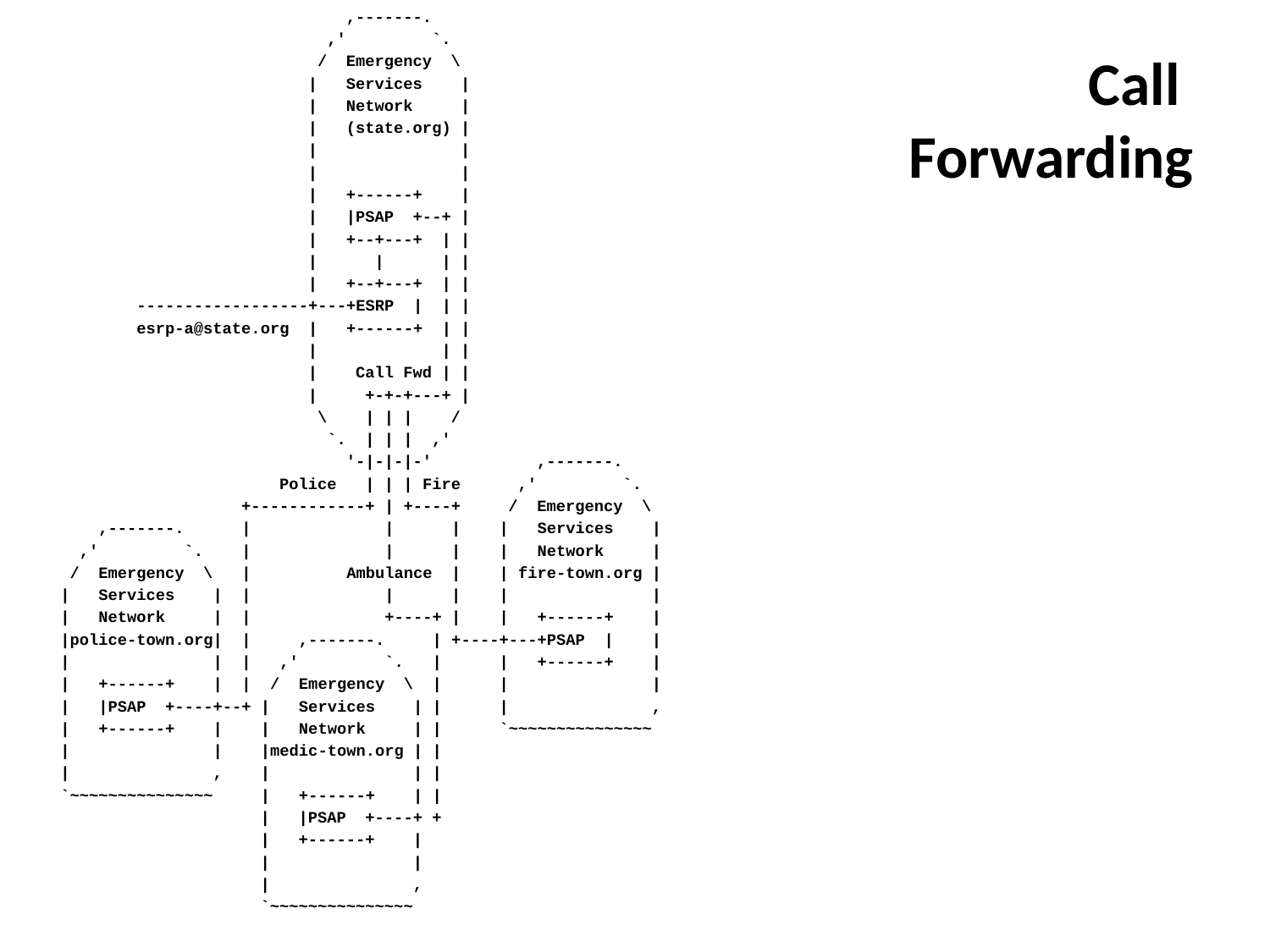

,-------.
                                 ,'         `.
                                /  Emergency  \
                               |   Services    |
                               |   Network     |
                               |   (state.org) |
                               |               |
                               |               |
                               |   +------+    |
                               |   |PSAP  +--+ |
                               |   +--+---+  | |
                               |      |      | |
                               |   +--+---+  | |
             ------------------+---+ESRP  |  | |
             esrp-a@state.org  |   +------+  | |
                               |             | |
                               |    Call Fwd | |
                               |     +-+-+---+ |
                                \    | | |    /
                                 `.  | | |  ,'
                                   '-|-|-|-'           ,-------.
                            Police   | | | Fire      ,'         `.
                        +------------+ | +----+     /  Emergency  \
         ,-------.      |              |      |    |   Services    |
       ,'         `.    |              |      |    |   Network     |
      /  Emergency  \   |          Ambulance  |    | fire-town.org |
     |   Services    |  |              |      |    |               |
     |   Network     |  |              +----+ |    |   +------+    |
     |police-town.org|  |     ,-------.     | +----+---+PSAP  |    |
     |               |  |   ,'         `.   |      |   +------+    |
     |   +------+    |  |  /  Emergency  \  |      |               |
     |   |PSAP  +----+--+ |   Services    | |      |               ,
     |   +------+    |    |   Network     | |      `~~~~~~~~~~~~~~~
     |               |    |medic-town.org | |
     |               ,    |               | |
     `~~~~~~~~~~~~~~~     |   +------+    | |
                          |   |PSAP  +----+ +
                          |   +------+    |
                          |               |
                          |               ,
                          `~~~~~~~~~~~~~~~
# Call Forwarding